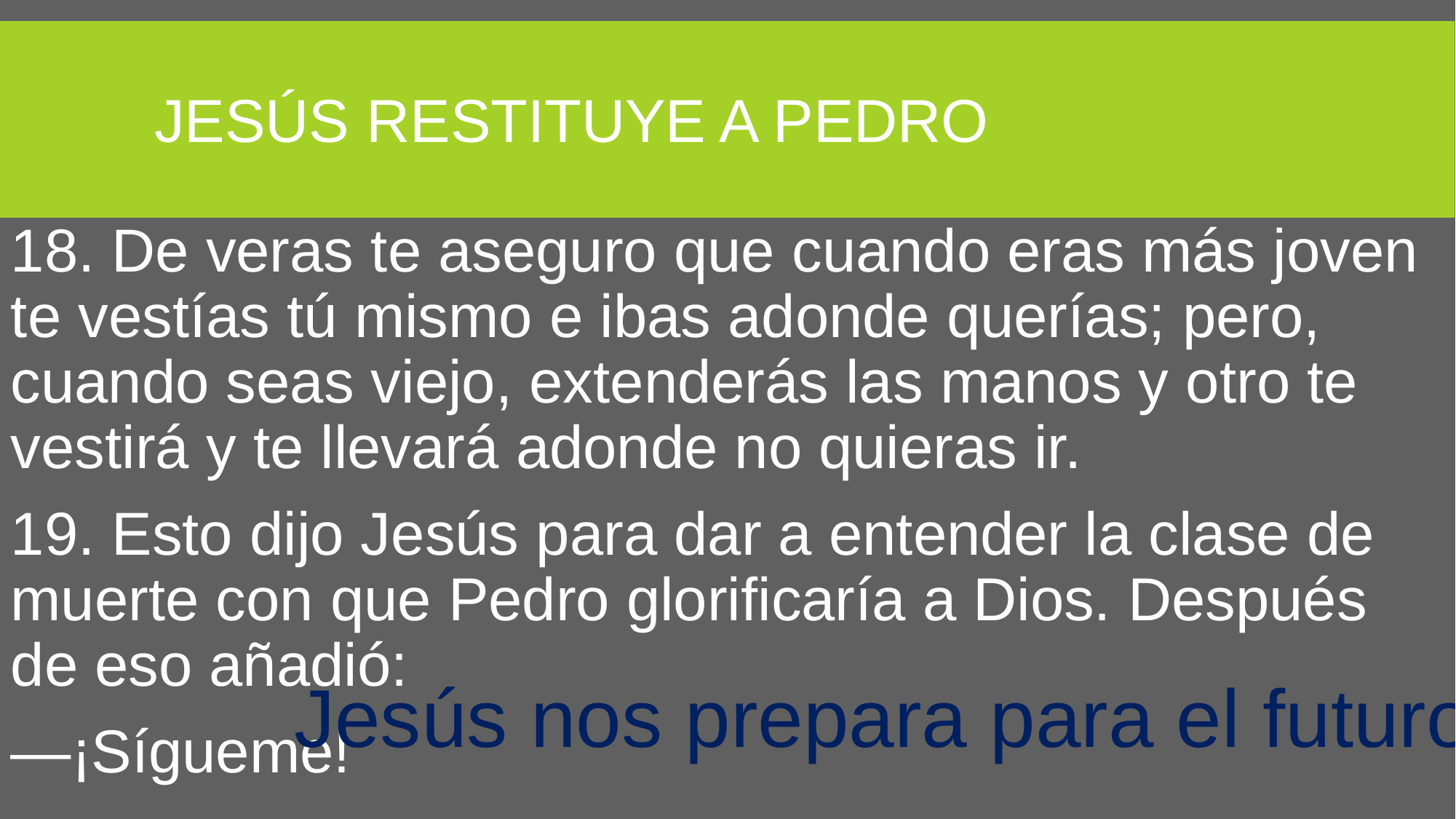

# Jesús restituye a Pedro
18. De veras te aseguro que cuando eras más joven te vestías tú mismo e ibas adonde querías; pero, cuando seas viejo, extenderás las manos y otro te vestirá y te llevará adonde no quieras ir.
19. Esto dijo Jesús para dar a entender la clase de muerte con que Pedro glorificaría a Dios. Después de eso añadió:
—¡Sígueme!
Jesús nos prepara para el futuro